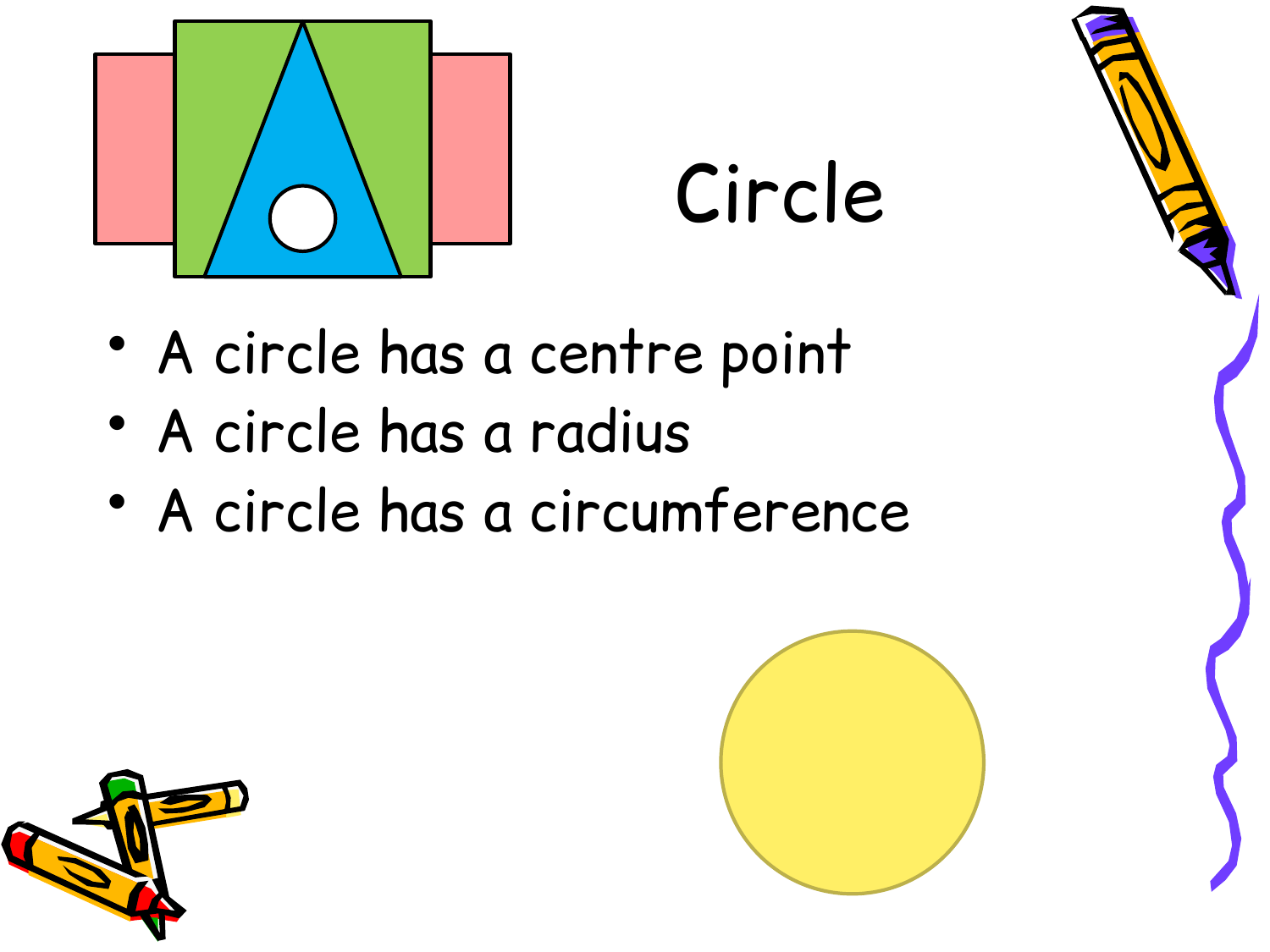

# Circle
A circle has a centre point
A circle has a radius
A circle has a circumference